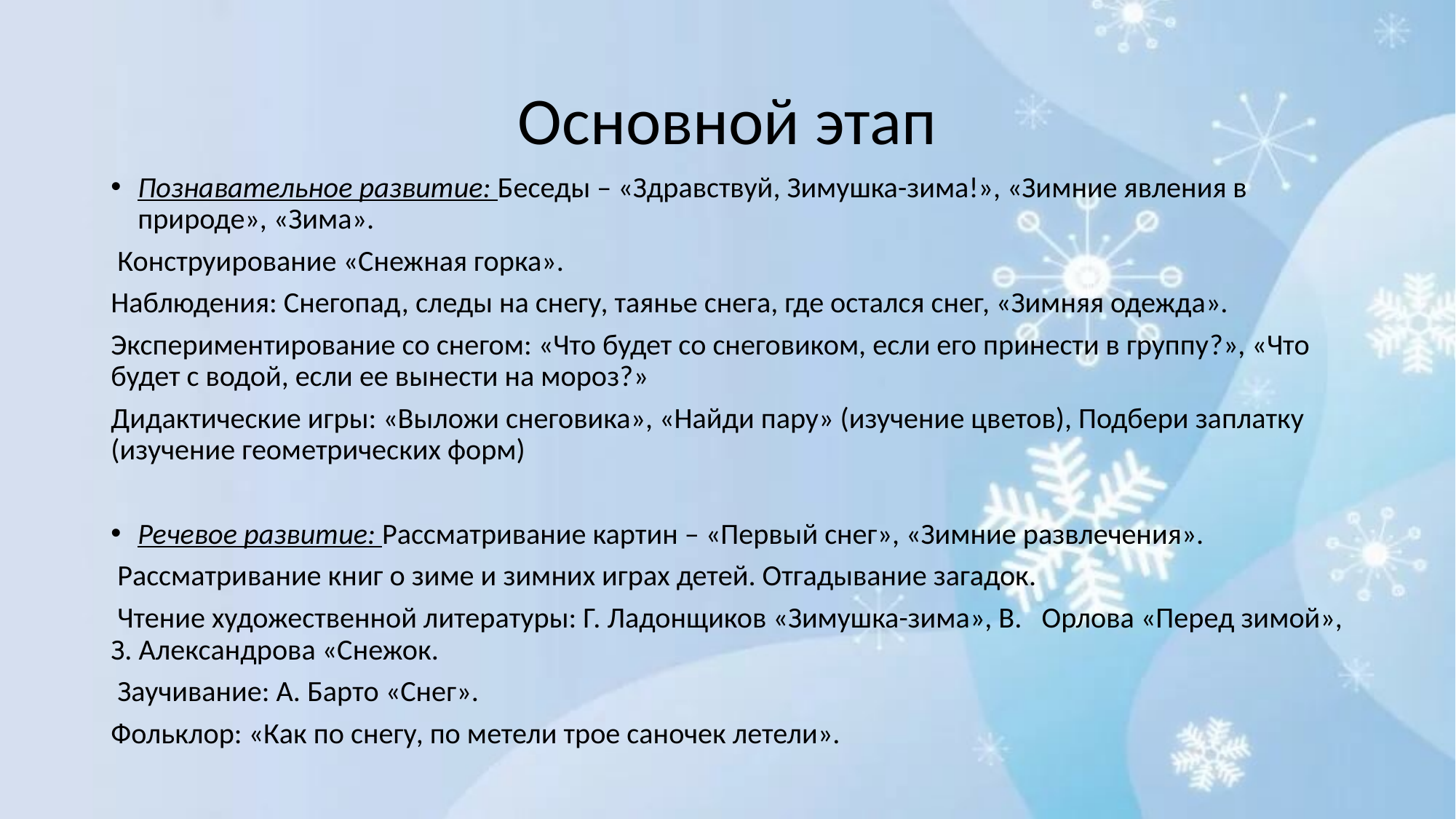

# Основной этап
Познавательное развитие: Беседы – «Здравствуй, Зимушка-зима!», «Зимние явления в природе», «Зима».
 Конструирование «Снежная горка».
Наблюдения: Снегопад, следы на снегу, таянье снега, где остался снег, «Зимняя одежда».
Экспериментирование со снегом: «Что будет со снеговиком, если его принести в группу?», «Что будет с водой, если ее вынести на мороз?»
Дидактические игры: «Выложи снеговика», «Найди пару» (изучение цветов), Подбери заплатку (изучение геометрических форм)

Речевое развитие: Рассматривание картин – «Первый снег», «Зимние развлечения».
 Рассматривание книг о зиме и зимних играх детей. Отгадывание загадок.
 Чтение художественной литературы: Г. Ладонщиков «Зимушка-зима», В.   Орлова «Перед зимой», З. Александрова «Снежок.
 Заучивание: А. Барто «Снег».
Фольклор: «Как по снегу, по метели трое саночек летели».